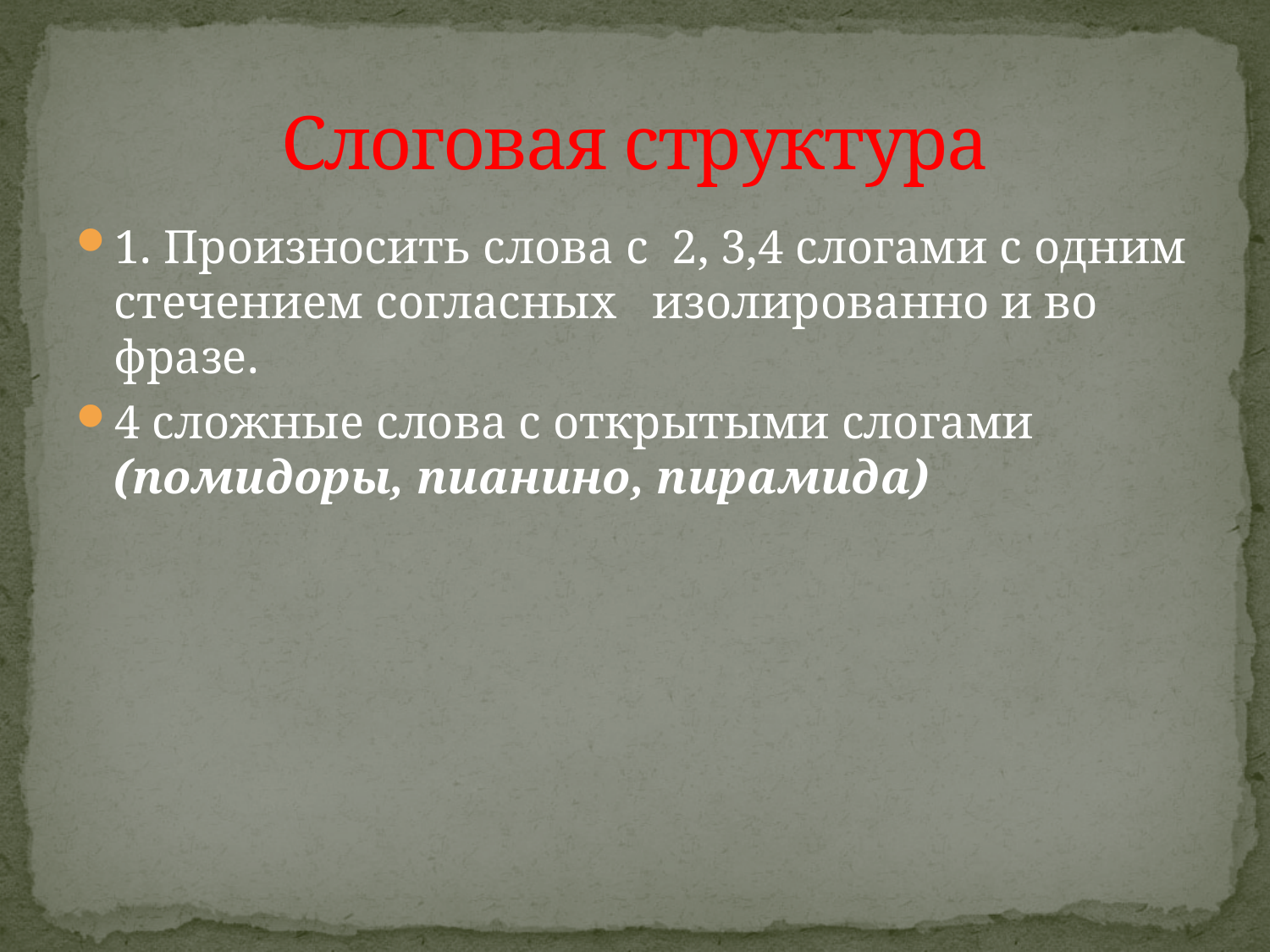

# Слоговая структура
1. Произносить слова с  2, 3,4 слогами с одним стечением согласных   изолированно и во фразе.
4 сложные слова с открытыми слогами (помидоры, пианино, пирамида)